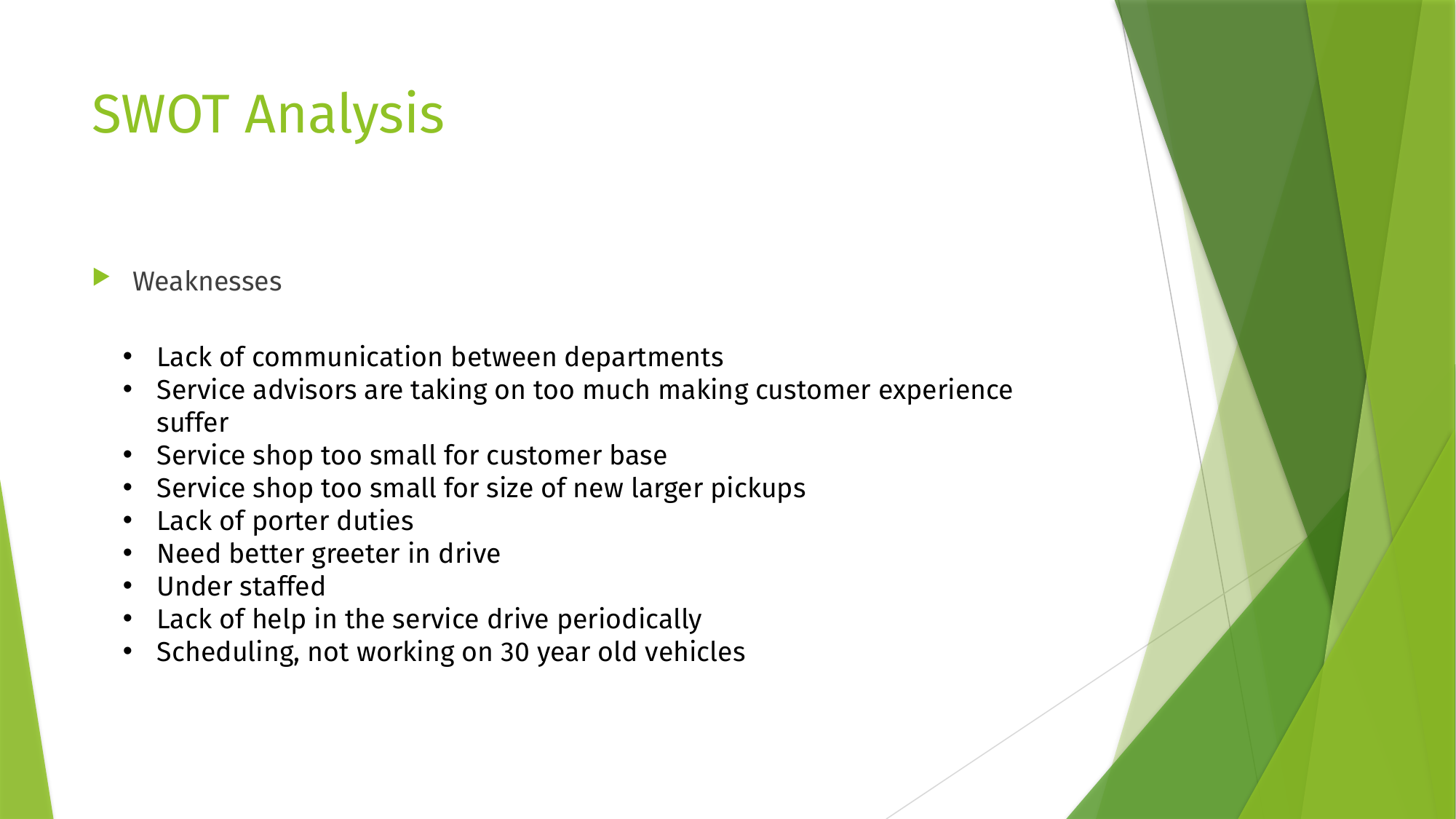

# SWOT Analysis
Weaknesses

Lack of communication between departments
Service advisors are taking on too much making customer experience suffer
Service shop too small for customer base
Service shop too small for size of new larger pickups
Lack of porter duties
Need better greeter in drive
Under staffed
Lack of help in the service drive periodically
Scheduling, not working on 30 year old vehicles